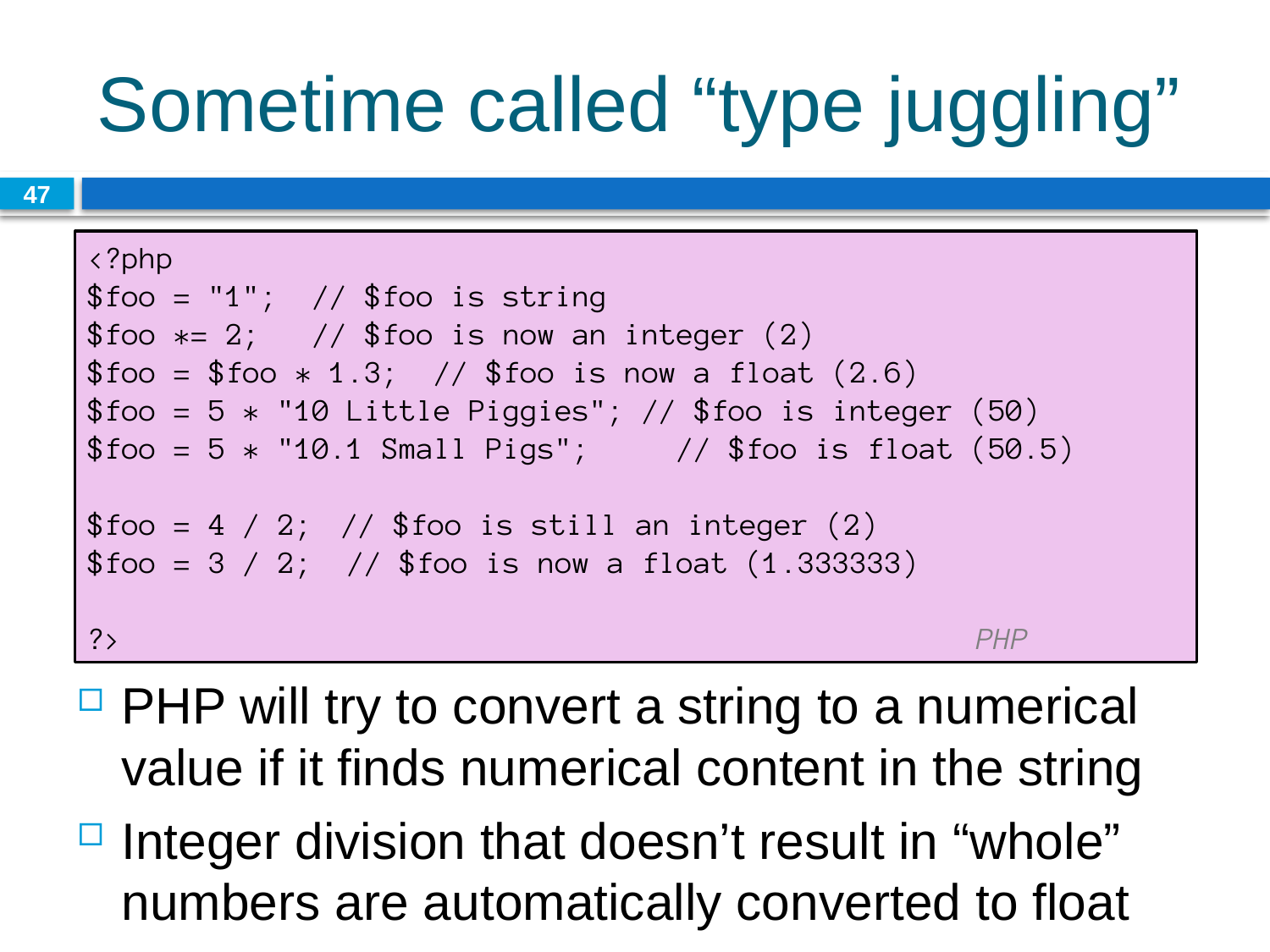

# Sometime called “type juggling”
47
<?php
$foo = "1";  // $foo is string 
$foo *= 2;   // $foo is now an integer (2)
$foo = $foo * 1.3;  // $foo is now a float (2.6)
$foo = 5 * "10 Little Piggies"; // $foo is integer (50)
$foo = 5 * "10.1 Small Pigs";     // $foo is float (50.5)

$foo = 4 / 2;	// $foo is still an integer (2)
$foo = 3 / 2;  // $foo is now a float (1.333333)
?>							PHP
PHP will try to convert a string to a numerical value if it finds numerical content in the string
Integer division that doesn’t result in “whole” numbers are automatically converted to float